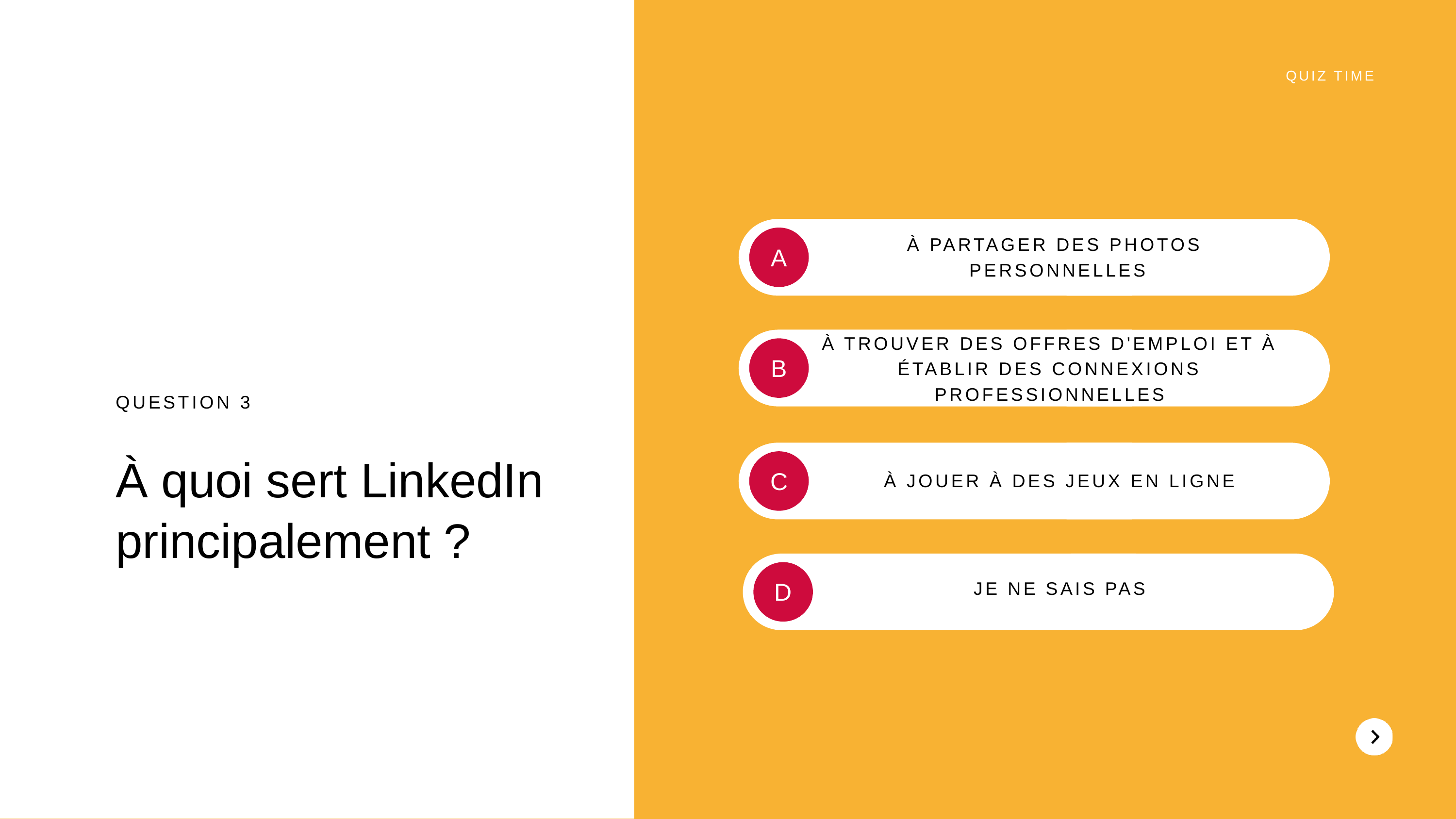

QUIZ TIME

À PARTAGER DES PHOTOS
PERSONNELLES
A
À TROUVER DES OFFRES D'EMPLOI ET À ÉTABLIR DES CONNEXIONS PROFESSIONNELLES

B
QUESTION 3
À quoi sert LinkedIn principalement ?

C
À JOUER À DES JEUX EN LIGNE

D
JE NE SAIS PAS